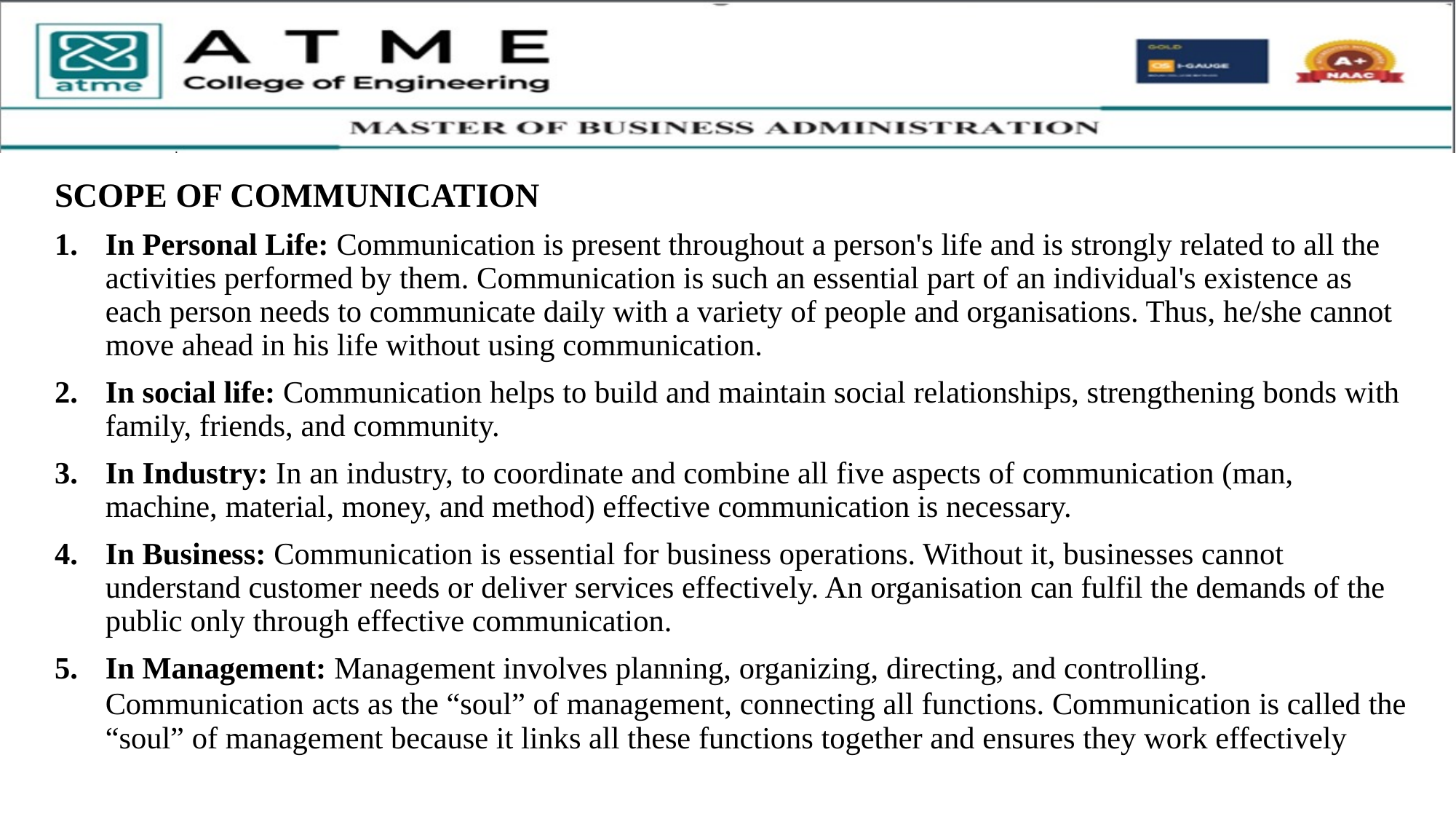

SCOPE OF COMMUNICATION
In Personal Life: Communication is present throughout a person's life and is strongly related to all the activities performed by them. Communication is such an essential part of an individual's existence as each person needs to communicate daily with a variety of people and organisations. Thus, he/she cannot move ahead in his life without using communication.
In social life: Communication helps to build and maintain social relationships, strengthening bonds with family, friends, and community.
In Industry: In an industry, to coordinate and combine all five aspects of communication (man, machine, material, money, and method) effective communication is necessary.
In Business: Communication is essential for business operations. Without it, businesses cannot understand customer needs or deliver services effectively. An organisation can fulfil the demands of the public only through effective communication.
In Management: Management involves planning, organizing, directing, and controlling. Communication acts as the “soul” of management, connecting all functions. Communication is called the “soul” of management because it links all these functions together and ensures they work effectively